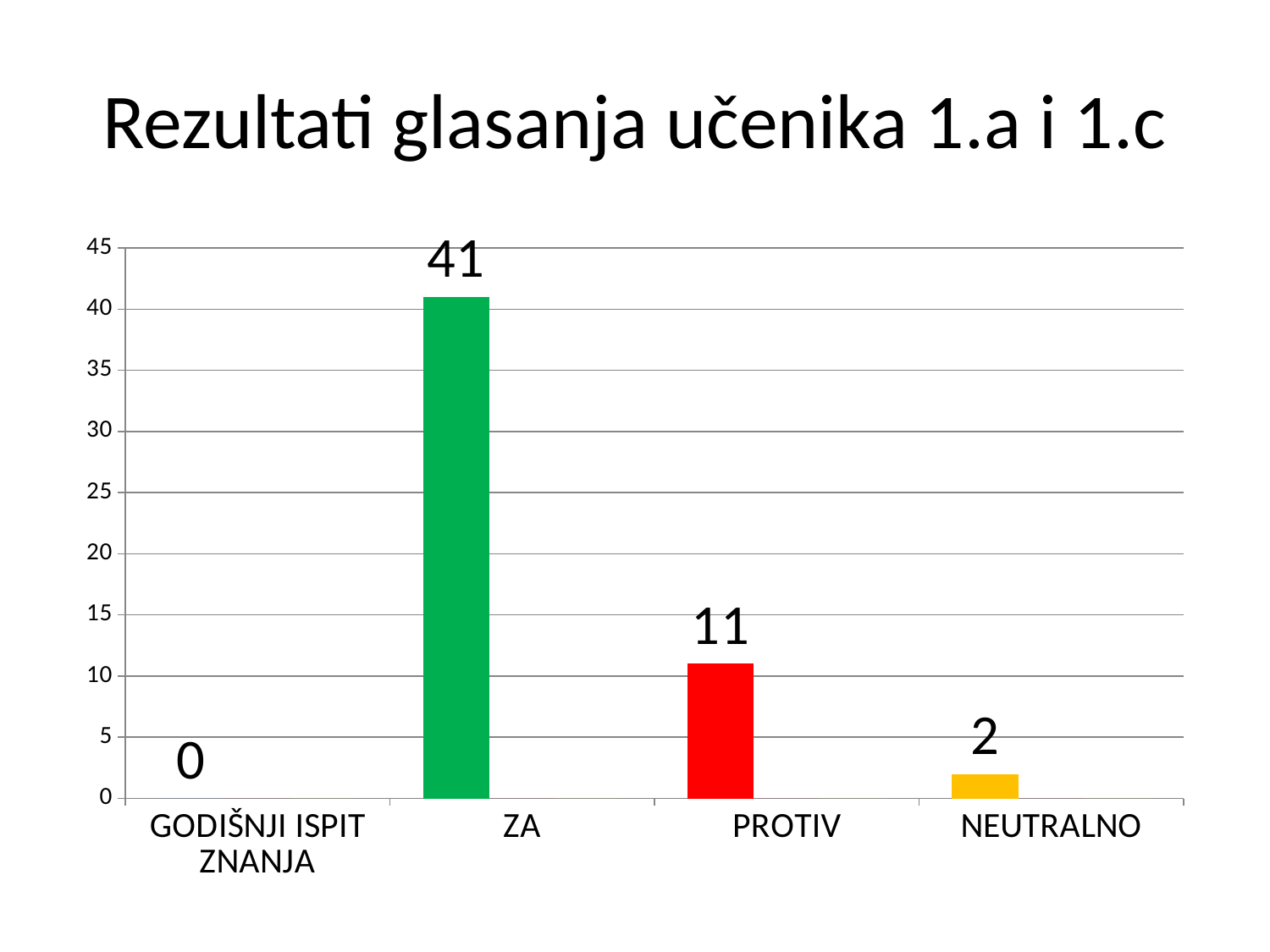

# Rezultati glasanja učenika 1.a i 1.c

### Chart

| Category |  |  |  |
|---|---|---|---|
| GODIŠNJI ISPIT ZNANJA | 0.0 | None | None |
| ZA | 41.0 | None | None |
| PROTIV | 11.0 | None | None |
| NEUTRALNO | 2.0 | None | None |